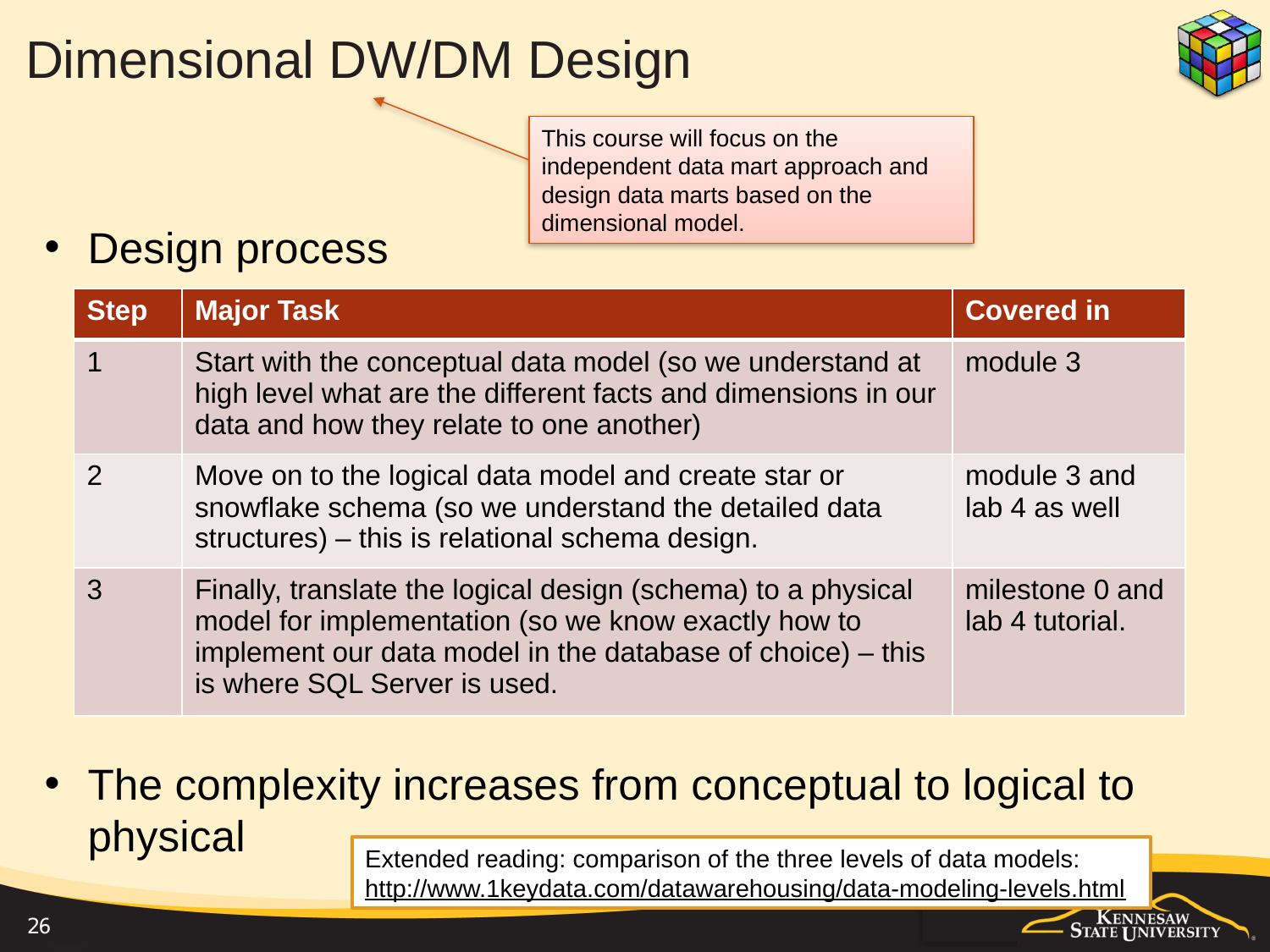

# Dimensional DW/DM Design
This course will focus on the independent data mart approach and design data marts based on the dimensional model.

Design process

The complexity increases from conceptual to logical to physical
| Step | Major Task | Covered in |
| --- | --- | --- |
| 1 | Start with the conceptual data model (so we understand at high level what are the different facts and dimensions in our data and how they relate to one another) | module 3 |
| 2 | Move on to the logical data model and create star or snowflake schema (so we understand the detailed data structures) – this is relational schema design. | module 3 and lab 4 as well |
| 3 | Finally, translate the logical design (schema) to a physical model for implementation (so we know exactly how to implement our data model in the database of choice) – this is where SQL Server is used. | milestone 0 and lab 4 tutorial. |
Extended reading: comparison of the three levels of data models:
http://www.1keydata.com/datawarehousing/data-modeling-levels.html
26